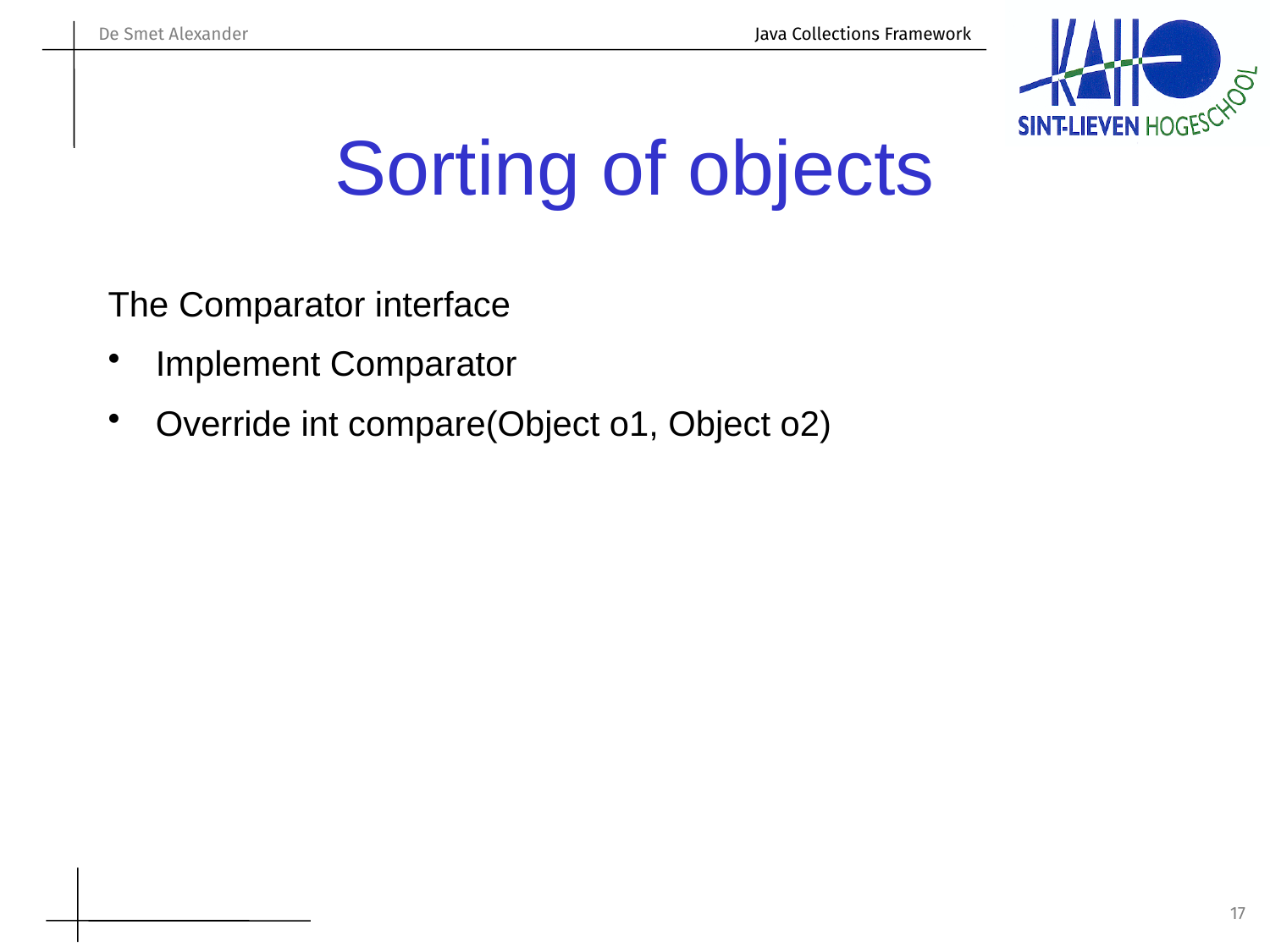

# Sorting of objects
The Comparator interface
Implement Comparator
Override int compare(Object o1, Object o2)